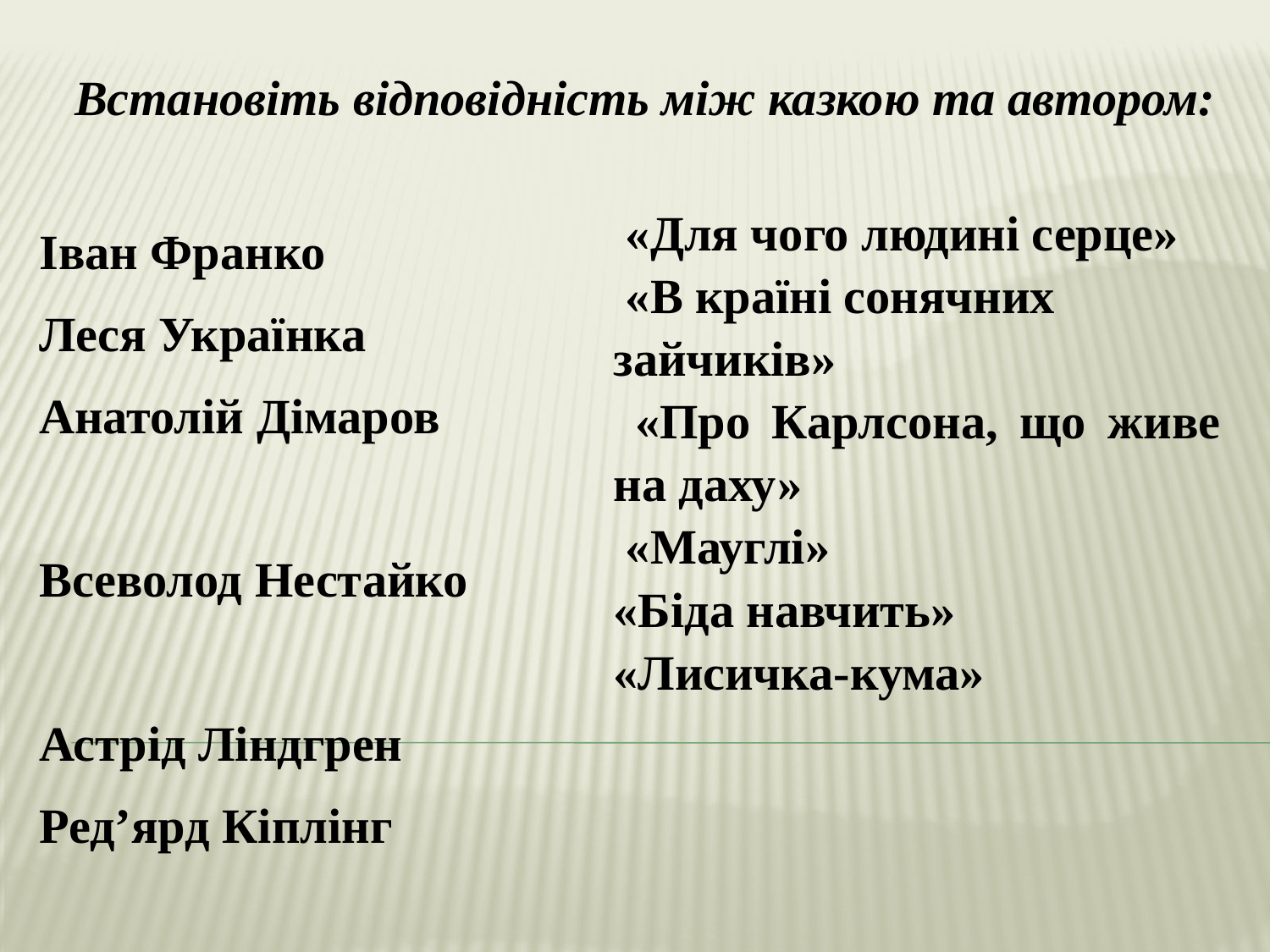

Встановіть відповідність між казкою та автором:

| Іван Франко Леся Українка Анатолій Дімаров Всеволод Нестайко Астрід Ліндгрен Ред’ярд Кіплінг | «Для чого людині серце» «В країні сонячних зайчиків» «Про Карлсона, що живе на даху» «Мауглі» «Біда навчить» «Лисичка-кума» |
| --- | --- |